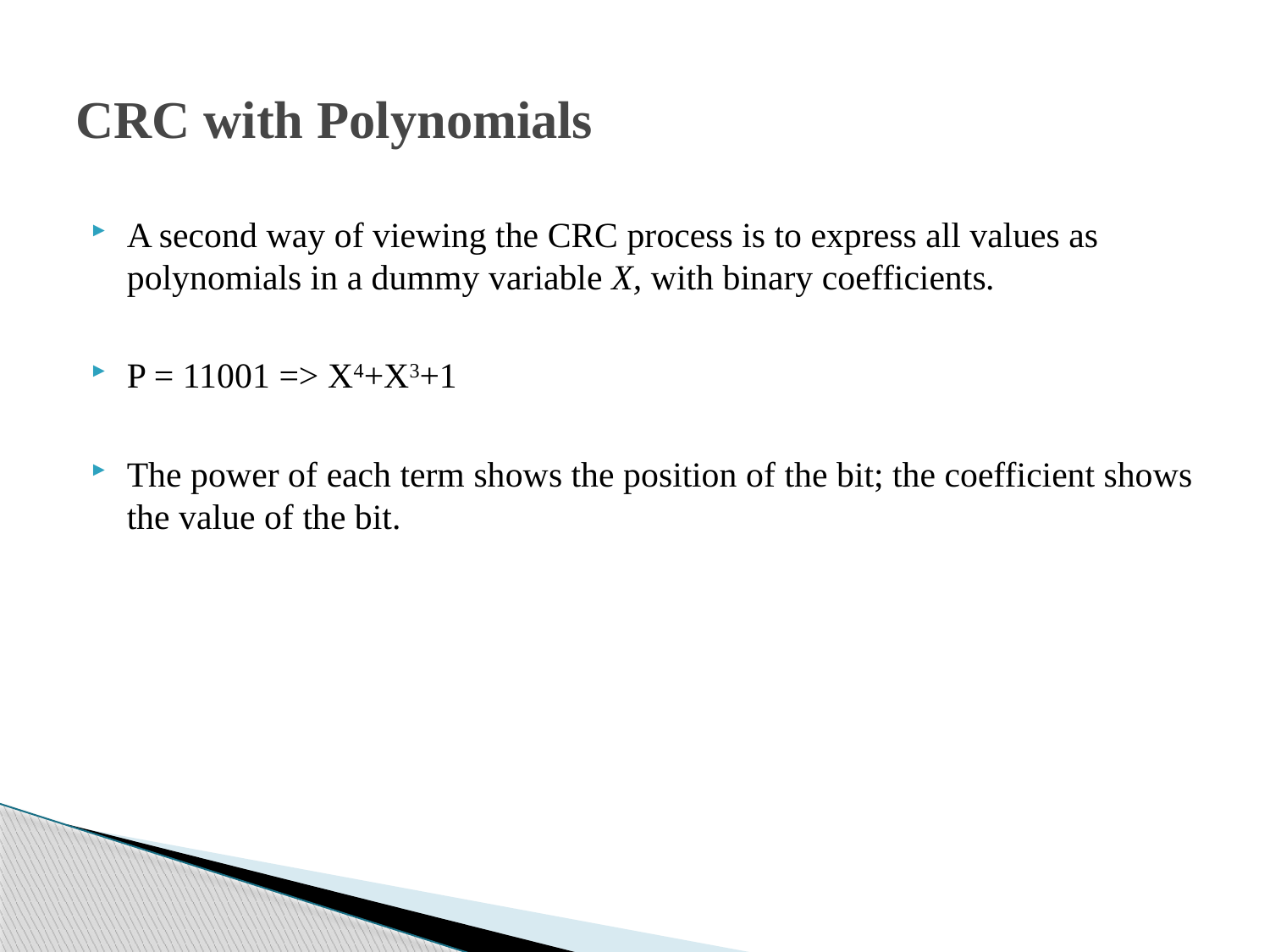

# CRC with Polynomials
A second way of viewing the CRC process is to express all values as polynomials in a dummy variable X, with binary coefficients.

P = 11001 => X4+X3+1

The power of each term shows the position of the bit; the coefficient shows the value of the bit.